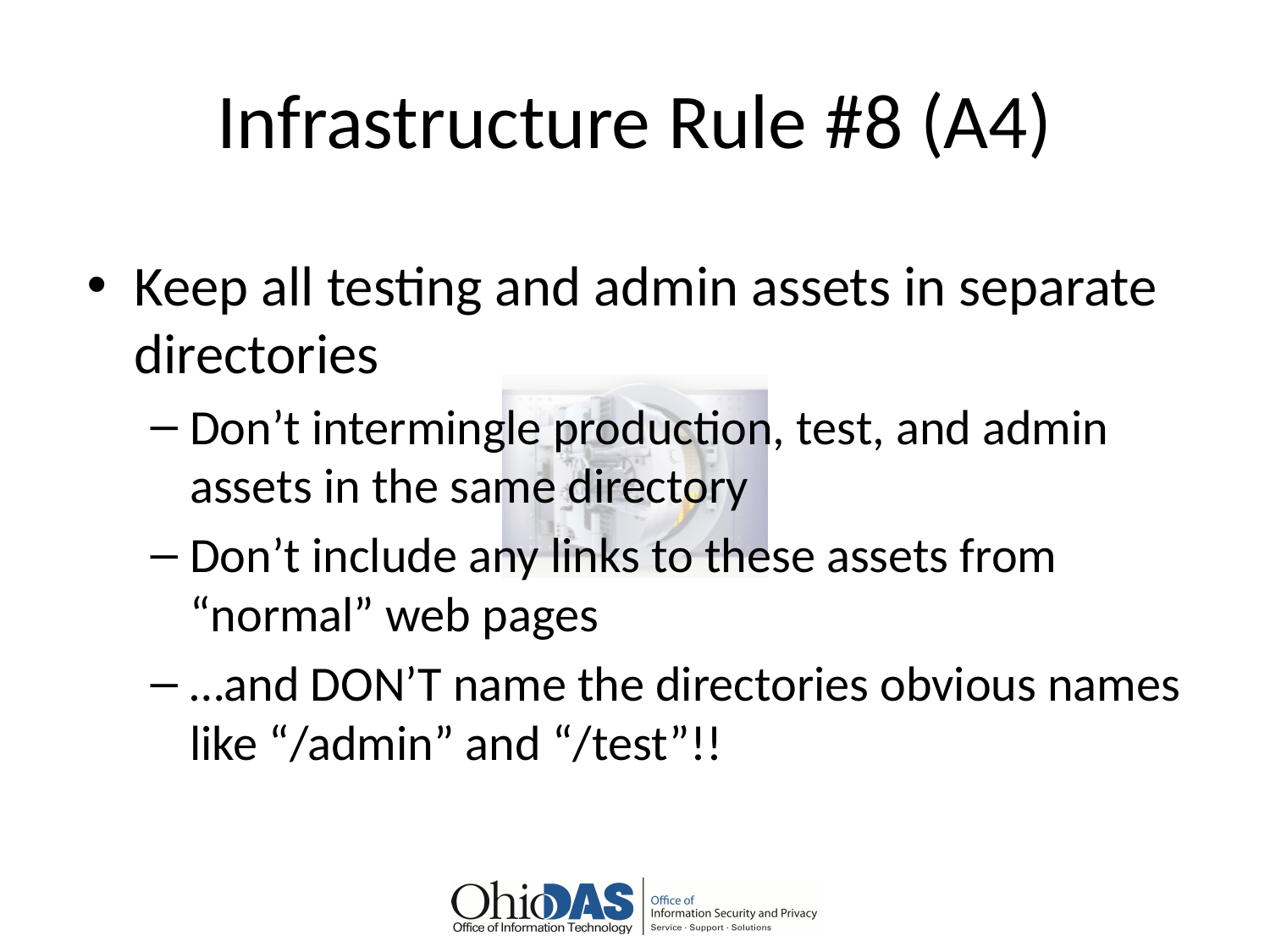

# Infrastructure Rule #8 (A4)
Keep all testing and admin assets in separate directories
Don’t intermingle production, test, and admin assets in the same directory
Don’t include any links to these assets from “normal” web pages
…and DON’T name the directories obvious names like “/admin” and “/test”!!